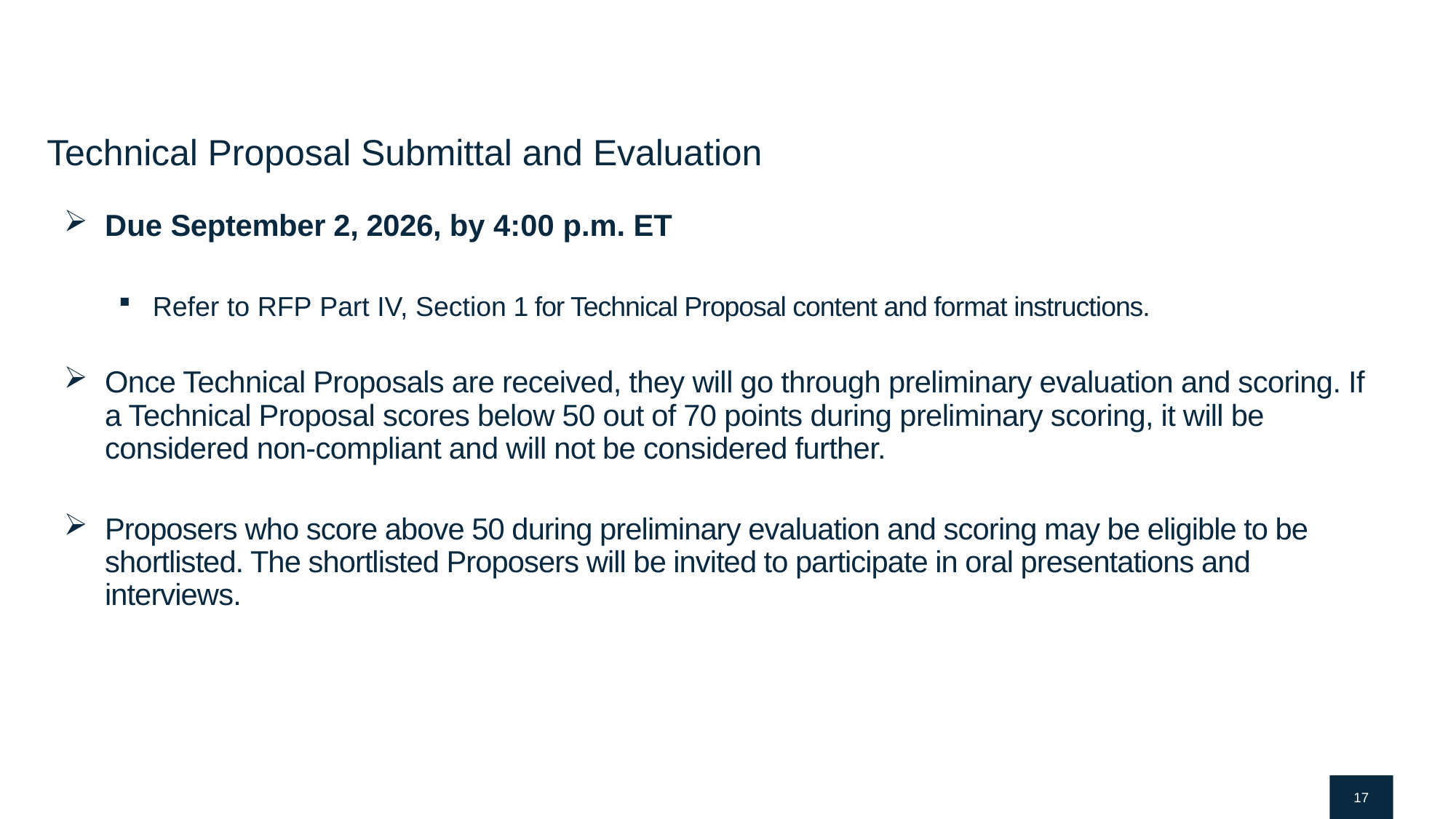

# Technical Proposal Submittal and Evaluation
Due September 2, 2026, by 4:00 p.m. ET

Refer to RFP Part IV, Section 1 for Technical Proposal content and format instructions.

Once Technical Proposals are received, they will go through preliminary evaluation and scoring. If a Technical Proposal scores below 50 out of 70 points during preliminary scoring, it will be considered non-compliant and will not be considered further.

Proposers who score above 50 during preliminary evaluation and scoring may be eligible to be shortlisted. The shortlisted Proposers will be invited to participate in oral presentations and interviews.
17